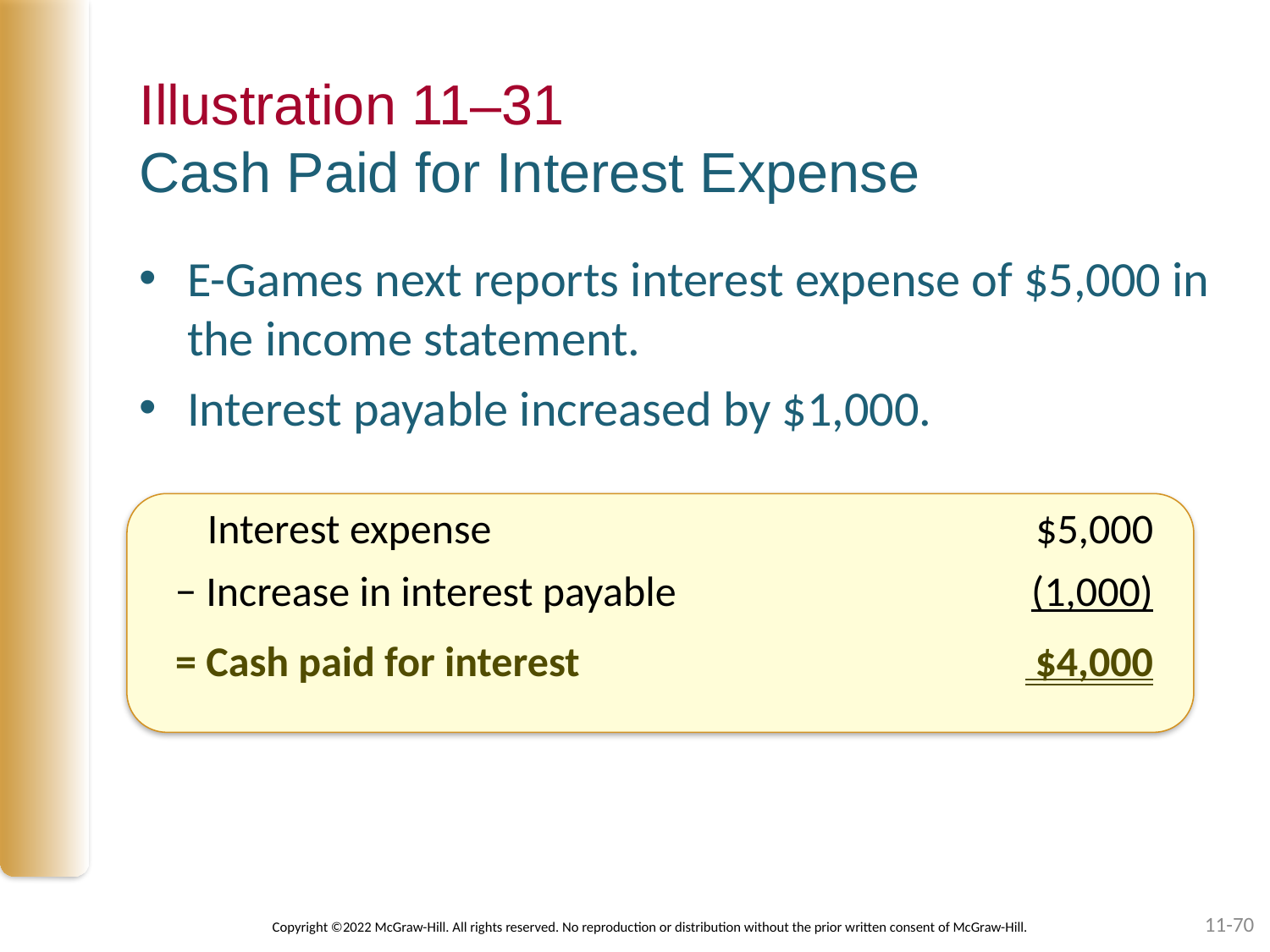

# Illustration 11–31 Cash Paid for Interest Expense
E-Games next reports interest expense of $5,000 in the income statement.
Interest payable increased by $1,000.
|  |  |
| --- | --- |
| Interest expense | $5,000 |
| − Increase in interest payable | (1,000) |
| = Cash paid for interest | $4,000 |

11-70
Copyright ©2022 McGraw-Hill. All rights reserved. No reproduction or distribution without the prior written consent of McGraw-Hill.